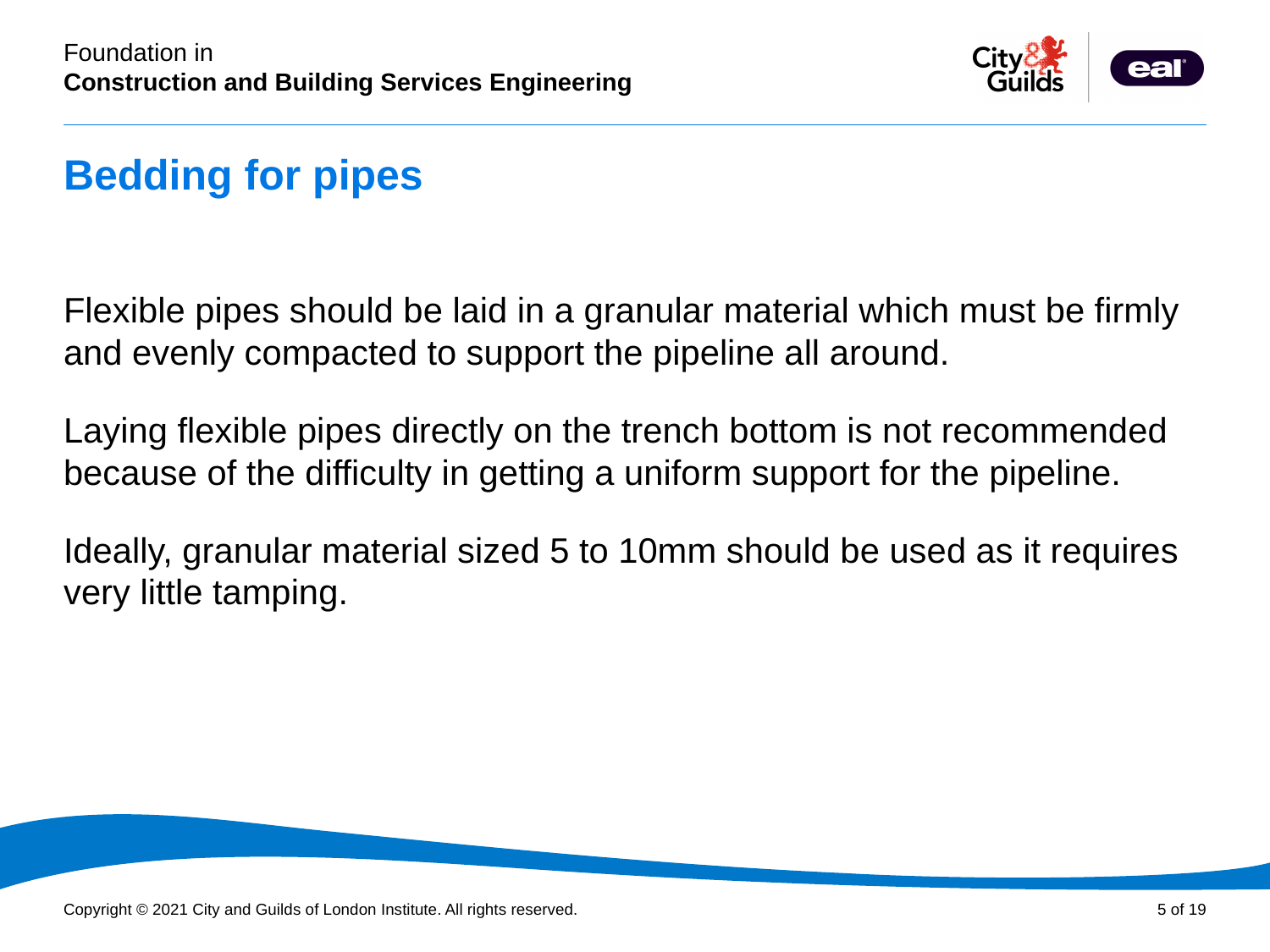

# Bedding for pipes

Flexible pipes should be laid in a granular material which must be firmly and evenly compacted to support the pipeline all around.
Laying flexible pipes directly on the trench bottom is not recommended because of the difficulty in getting a uniform support for the pipeline.
Ideally, granular material sized 5 to 10mm should be used as it requires very little tamping.